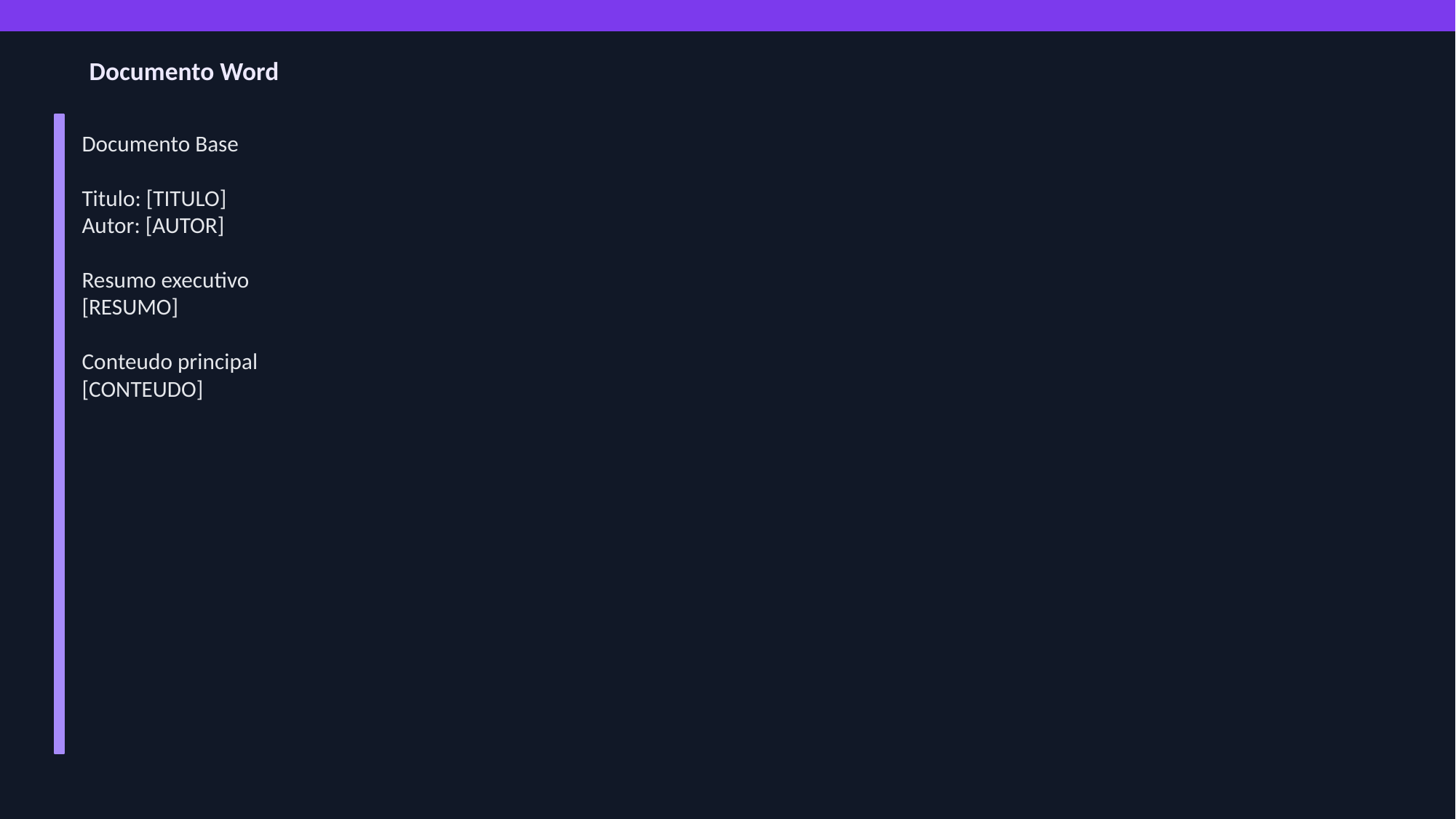

Documento Word

Documento Base

Titulo: [TITULO]
Autor: [AUTOR]

Resumo executivo
[RESUMO]

Conteudo principal
[CONTEUDO]